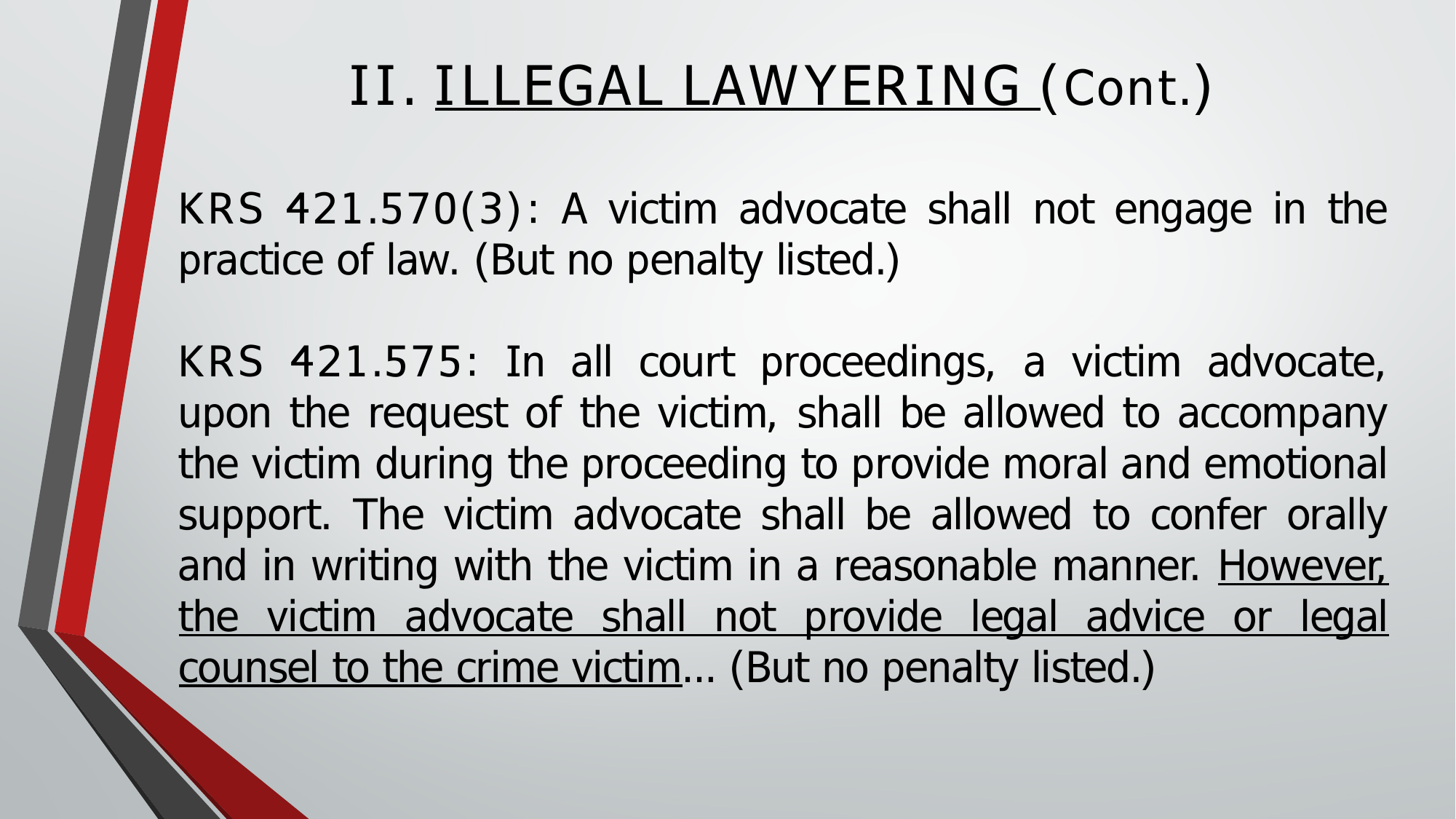

II. ILLEGAL LAWYERING (Cont.)

KRS 421.570(3): A victim advocate shall not engage in the practice of law. (But no penalty listed.)

KRS 421.575: In all court proceedings, a victim advocate, upon the request of the victim, shall be allowed to accompany the victim during the proceeding to provide moral and emotional support. The victim advocate shall be allowed to confer orally and in writing with the victim in a reasonable manner. However, the victim advocate shall not provide legal advice or legal counsel to the crime victim… (But no penalty listed.)